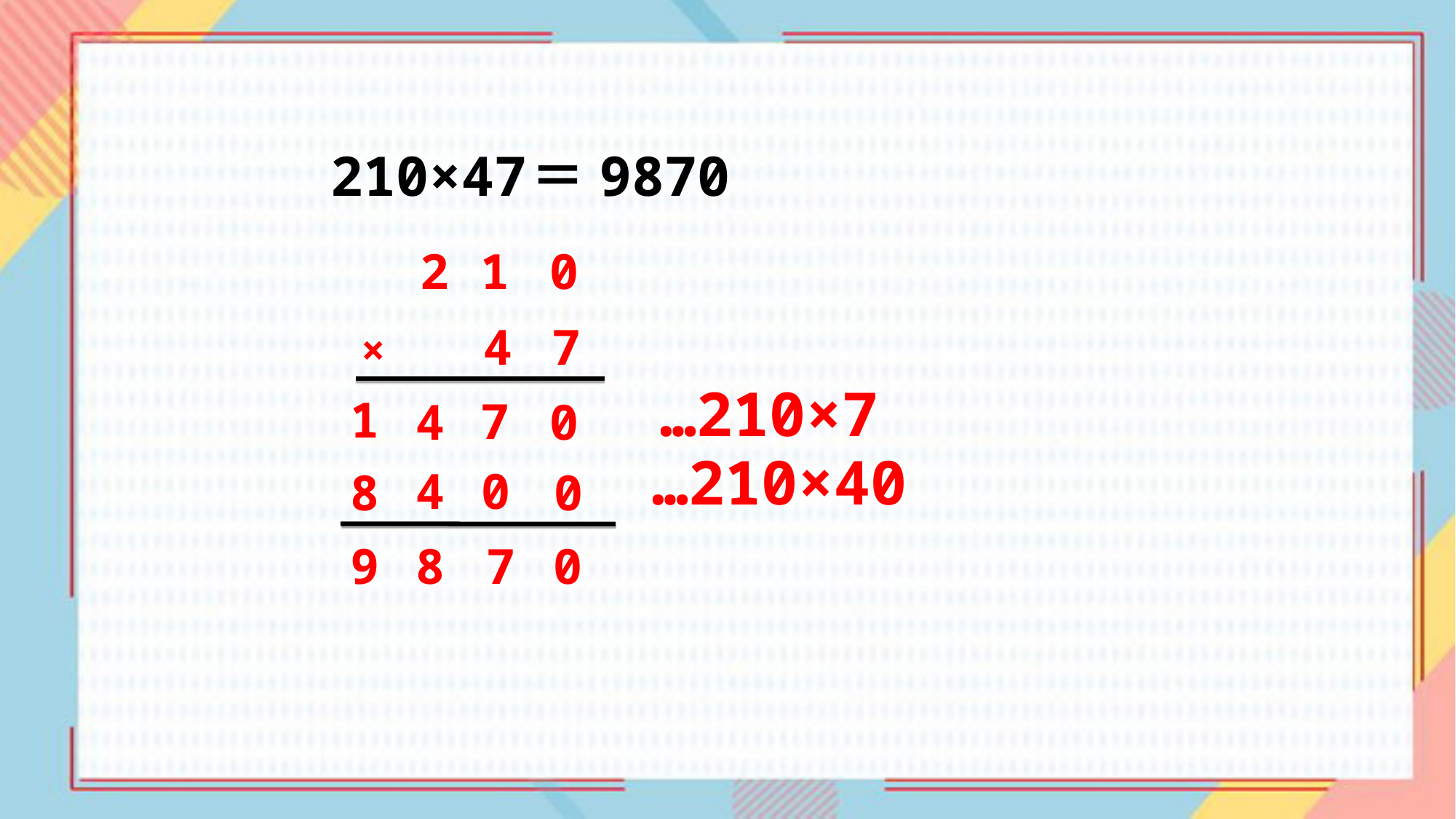

210×47
＝9870
1
0
2
7
4
×
…210×7
1
7
4
0
…210×40
4
0
8
0
9
8
7
0